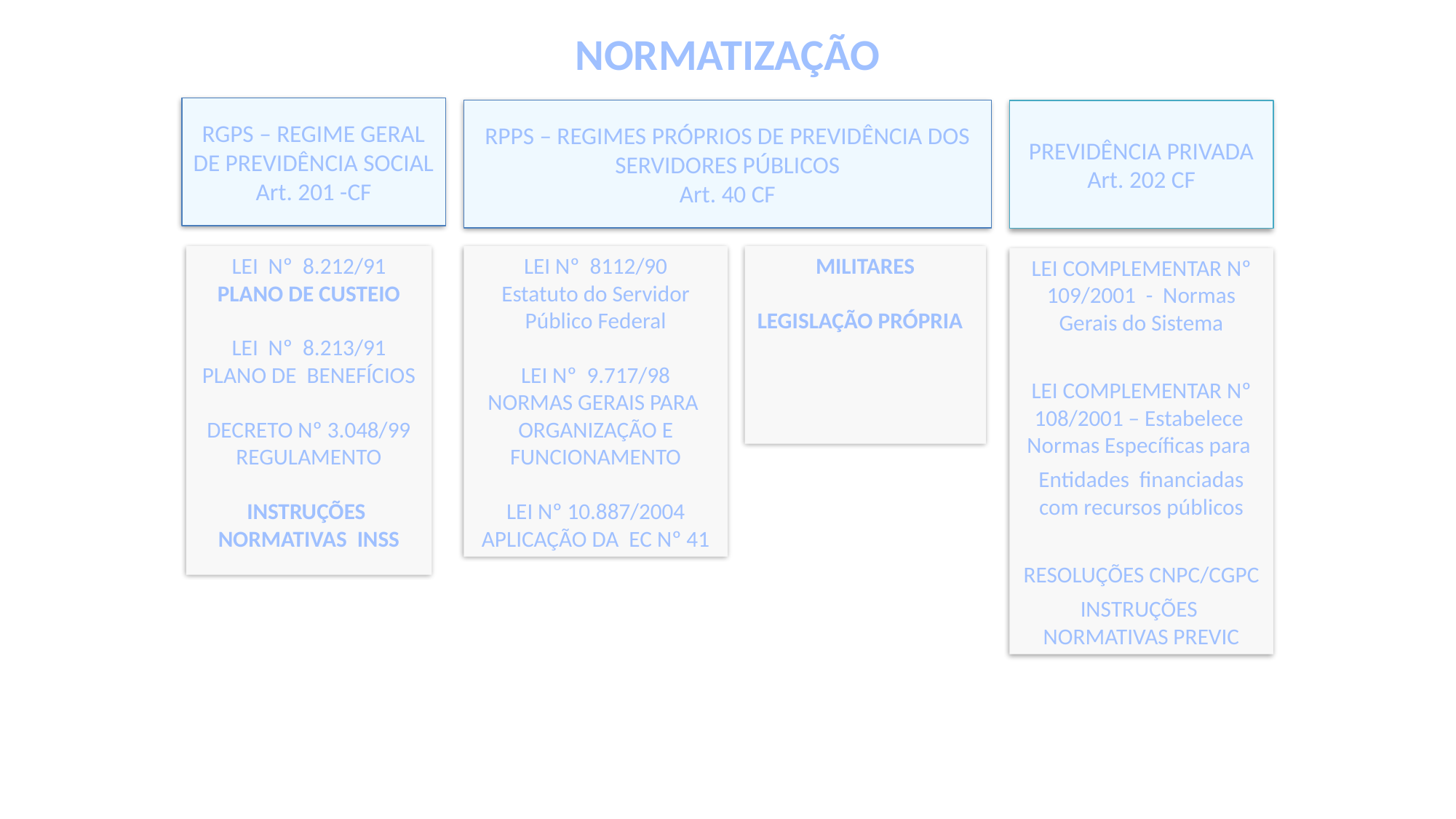

NORMATIZAÇÃO
RGPS – REGIME GERAL DE PREVIDÊNCIA SOCIAL
Art. 201 -CF
RPPS – REGIMES PRÓPRIOS DE PREVIDÊNCIA DOS SERVIDORES PÚBLICOS
Art. 40 CF
PREVIDÊNCIA PRIVADA
Art. 202 CF
LEI Nº  8112/90
Estatuto do Servidor Público Federal

LEI Nº  9.717/98
NORMAS GERAIS PARA  ORGANIZAÇÃO E FUNCIONAMENTO

LEI Nº 10.887/2004
APLICAÇÃO DA  EC Nº 41
MILITARES

LEGISLAÇÃO PRÓPRIA

LEI  Nº  8.212/91
PLANO DE CUSTEIO

LEI  Nº  8.213/91
PLANO DE  BENEFÍCIOS

DECRETO Nº 3.048/99
REGULAMENTO

INSTRUÇÕES  NORMATIVAS  INSS

LEI COMPLEMENTAR Nº 109/2001  -  Normas Gerais do Sistema

LEI COMPLEMENTAR Nº 108/2001 – Estabelece  Normas Específicas para
Entidades  financiadas com recursos públicos

RESOLUÇÕES CNPC/CGPC
INSTRUÇÕES  NORMATIVAS PREVIC